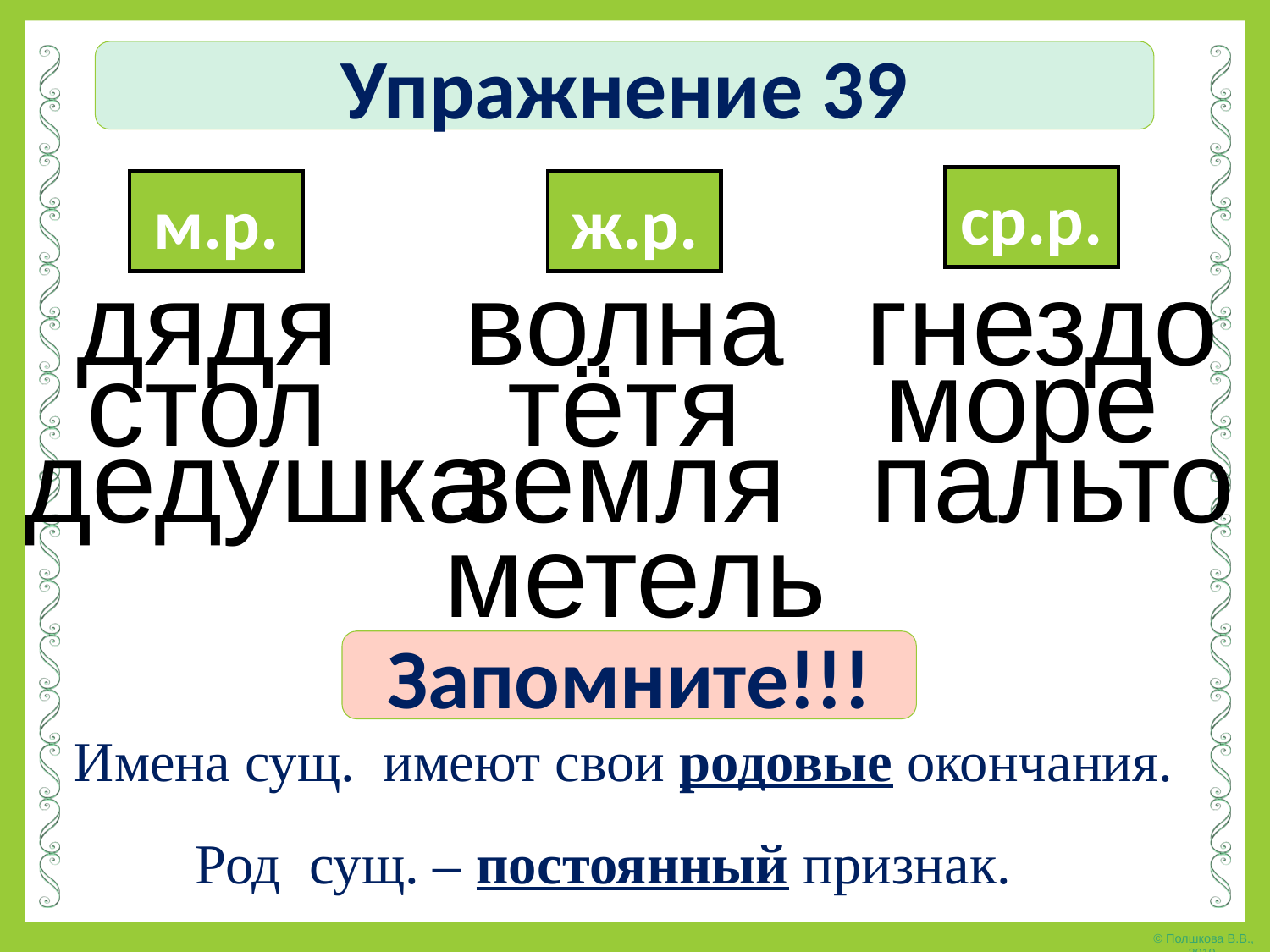

Упражнение 39
ср.р.
м.р.
ж.р.
дядя
волна
гнездо
море
стол
тётя
дедушка
земля
пальто
метель
Запомните!!!
Имена сущ.  имеют свои родовые окончания.
Род  сущ. – постоянный признак.